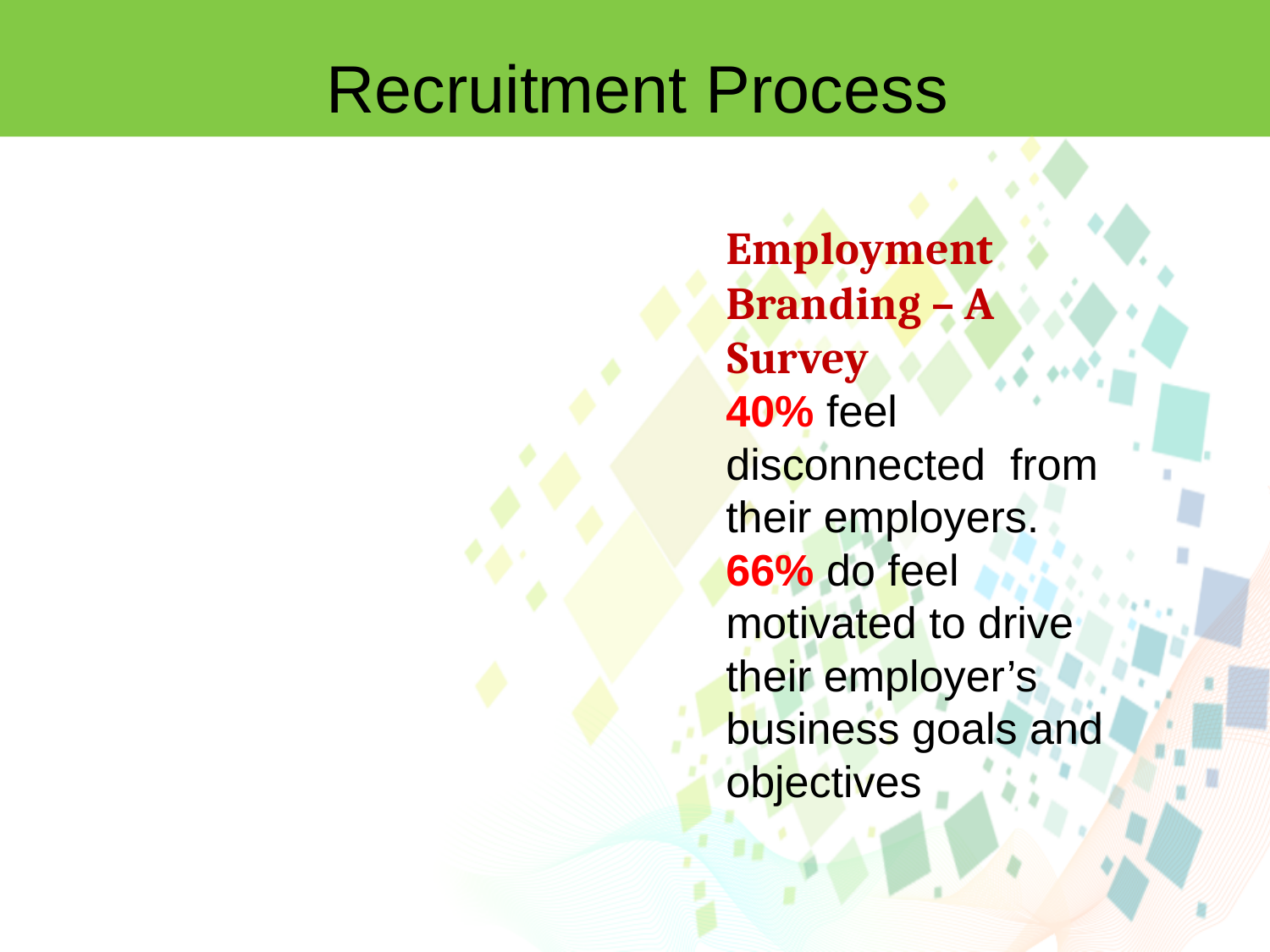

Recruitment Process
Employment Branding – A Survey
40% feel disconnected  from their employers. 66% do feel motivated to drive their employer’s business goals and objectives